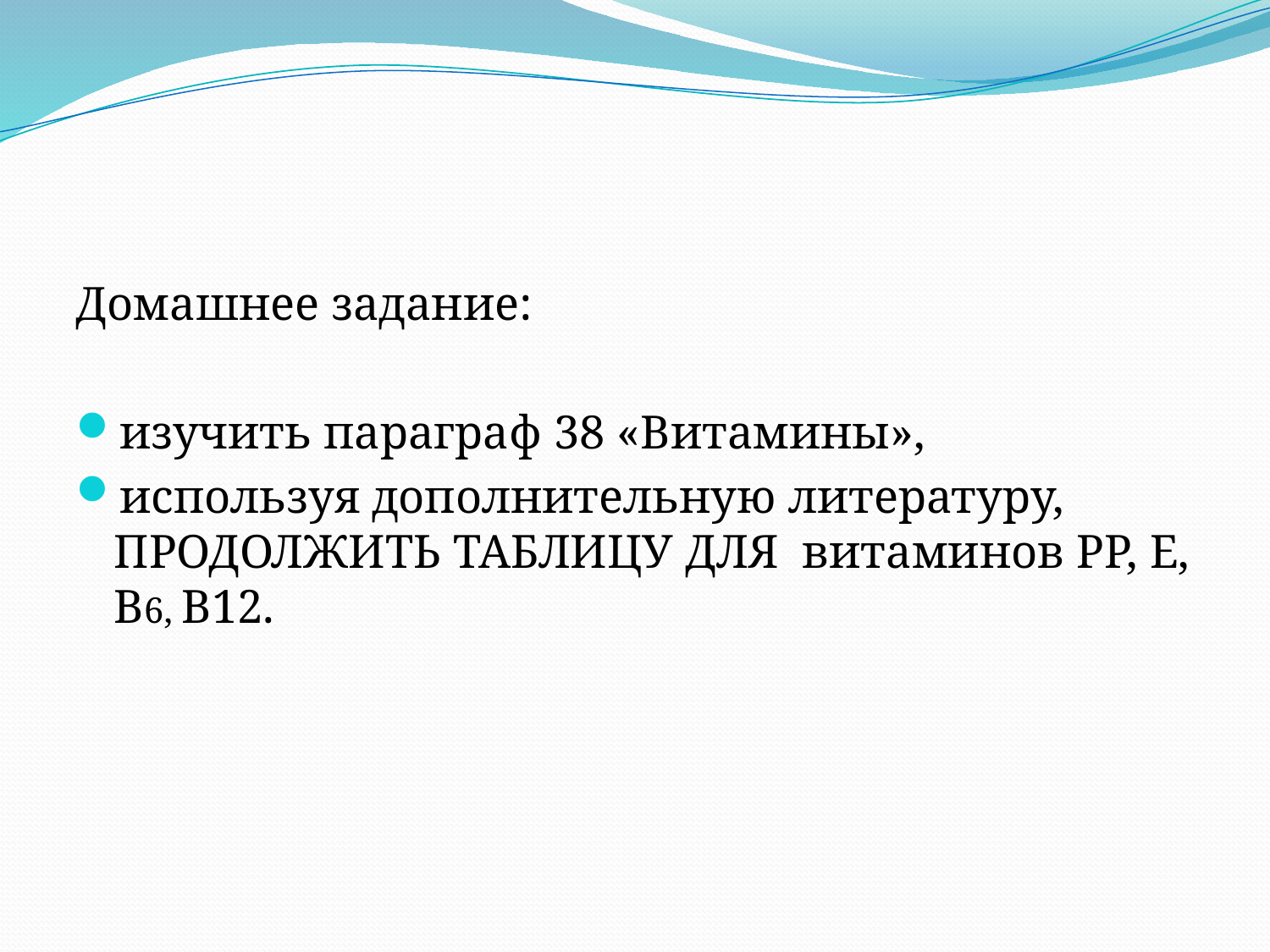

#
Домашнее задание:

изучить параграф 38 «Витамины»,
используя дополнительную литературу, ПРОДОЛЖИТЬ ТАБЛИЦУ ДЛЯ  витаминов РР, Е, В6, В12.